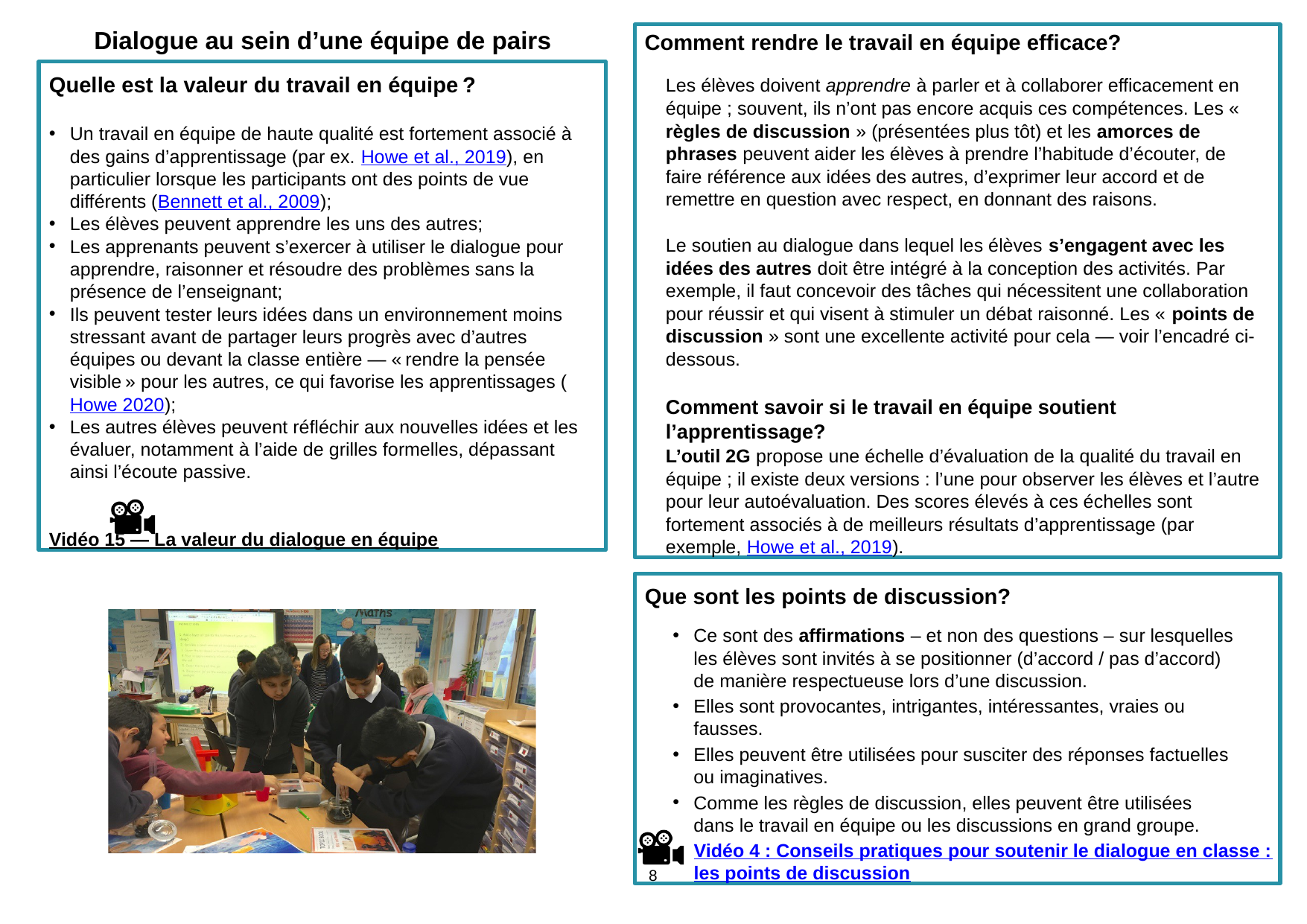

Dialogue au sein d’une équipe de pairs
Comment rendre le travail en équipe efficace?

Les élèves doivent apprendre à parler et à collaborer efficacement en équipe ; souvent, ils n’ont pas encore acquis ces compétences. Les « règles de discussion » (présentées plus tôt) et les amorces de phrases peuvent aider les élèves à prendre l’habitude d’écouter, de faire référence aux idées des autres, d’exprimer leur accord et de remettre en question avec respect, en donnant des raisons.
Le soutien au dialogue dans lequel les élèves s’engagent avec les idées des autres doit être intégré à la conception des activités. Par exemple, il faut concevoir des tâches qui nécessitent une collaboration pour réussir et qui visent à stimuler un débat raisonné. Les « points de discussion » sont une excellente activité pour cela — voir l’encadré ci-dessous.

Comment savoir si le travail en équipe soutient l’apprentissage?
L’outil 2G propose une échelle d’évaluation de la qualité du travail en équipe ; il existe deux versions : l’une pour observer les élèves et l’autre pour leur autoévaluation. Des scores élevés à ces échelles sont fortement associés à de meilleurs résultats d’apprentissage (par exemple, Howe et al., 2019).
Quelle est la valeur du travail en équipe ?

Un travail en équipe de haute qualité est fortement associé à des gains d’apprentissage (par ex. Howe et al., 2019), en particulier lorsque les participants ont des points de vue différents (Bennett et al., 2009);
Les élèves peuvent apprendre les uns des autres;
Les apprenants peuvent s’exercer à utiliser le dialogue pour apprendre, raisonner et résoudre des problèmes sans la présence de l’enseignant;
Ils peuvent tester leurs idées dans un environnement moins stressant avant de partager leurs progrès avec d’autres équipes ou devant la classe entière — « rendre la pensée visible » pour les autres, ce qui favorise les apprentissages (Howe 2020);
Les autres élèves peuvent réfléchir aux nouvelles idées et les évaluer, notamment à l’aide de grilles formelles, dépassant ainsi l’écoute passive.

		 Vidéo 15 — La valeur du dialogue en équipe

Que sont les points de discussion?

Ce sont des affirmations – et non des questions – sur lesquelles les élèves sont invités à se positionner (d’accord / pas d’accord) de manière respectueuse lors d’une discussion.
Elles sont provocantes, intrigantes, intéressantes, vraies ou fausses.
Elles peuvent être utilisées pour susciter des réponses factuelles ou imaginatives.
Comme les règles de discussion, elles peuvent être utilisées dans le travail en équipe ou les discussions en grand groupe.
Vidéo 4 : Conseils pratiques pour soutenir le dialogue en classe : les points de discussion

8